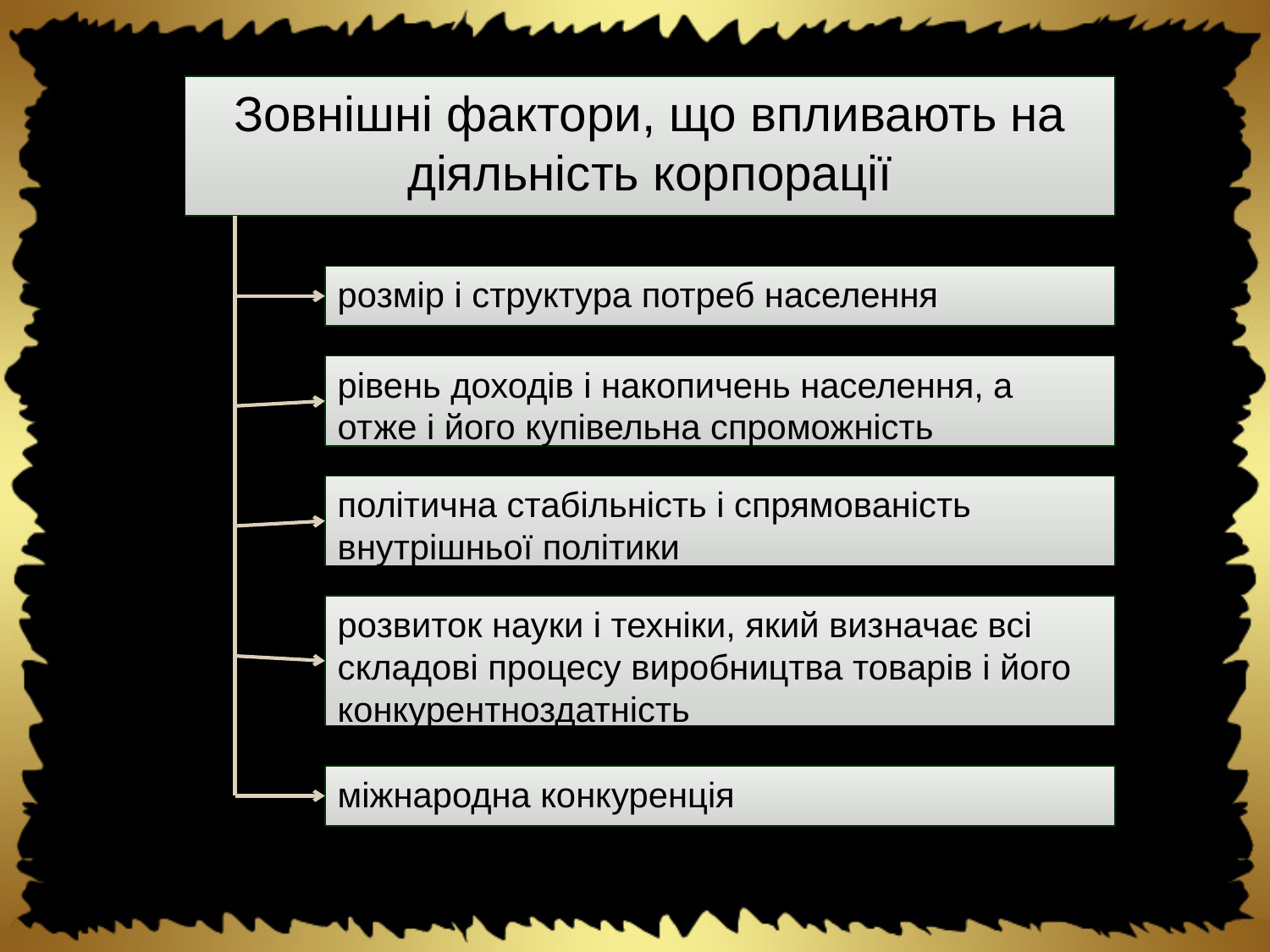

Зовнішні фактори, що впливають на діяльність корпорації
розмір і структура потреб населення
рівень доходів і накопичень населення, а отже і його купівельна спроможність
політична стабільність і спрямованість внутрішньої політики

розвиток науки і техніки, який визначає всі складові процесу виробництва товарів і його конкурентноздатність

міжнародна конкуренція